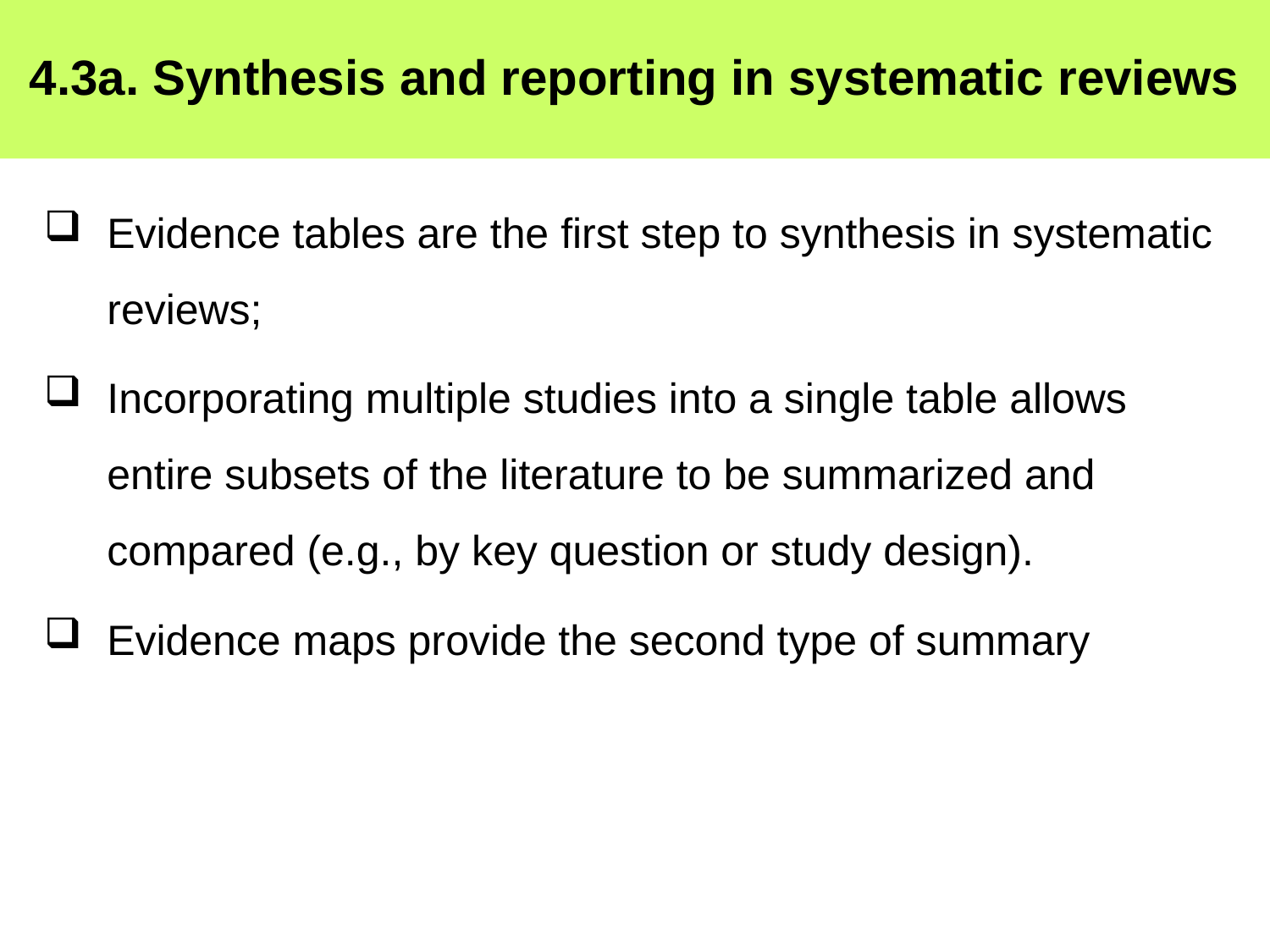

# 4.3a. Synthesis and reporting in systematic reviews
Evidence tables are the first step to synthesis in systematic reviews;
Incorporating multiple studies into a single table allows entire subsets of the literature to be summarized and compared (e.g., by key question or study design).
Evidence maps provide the second type of summary